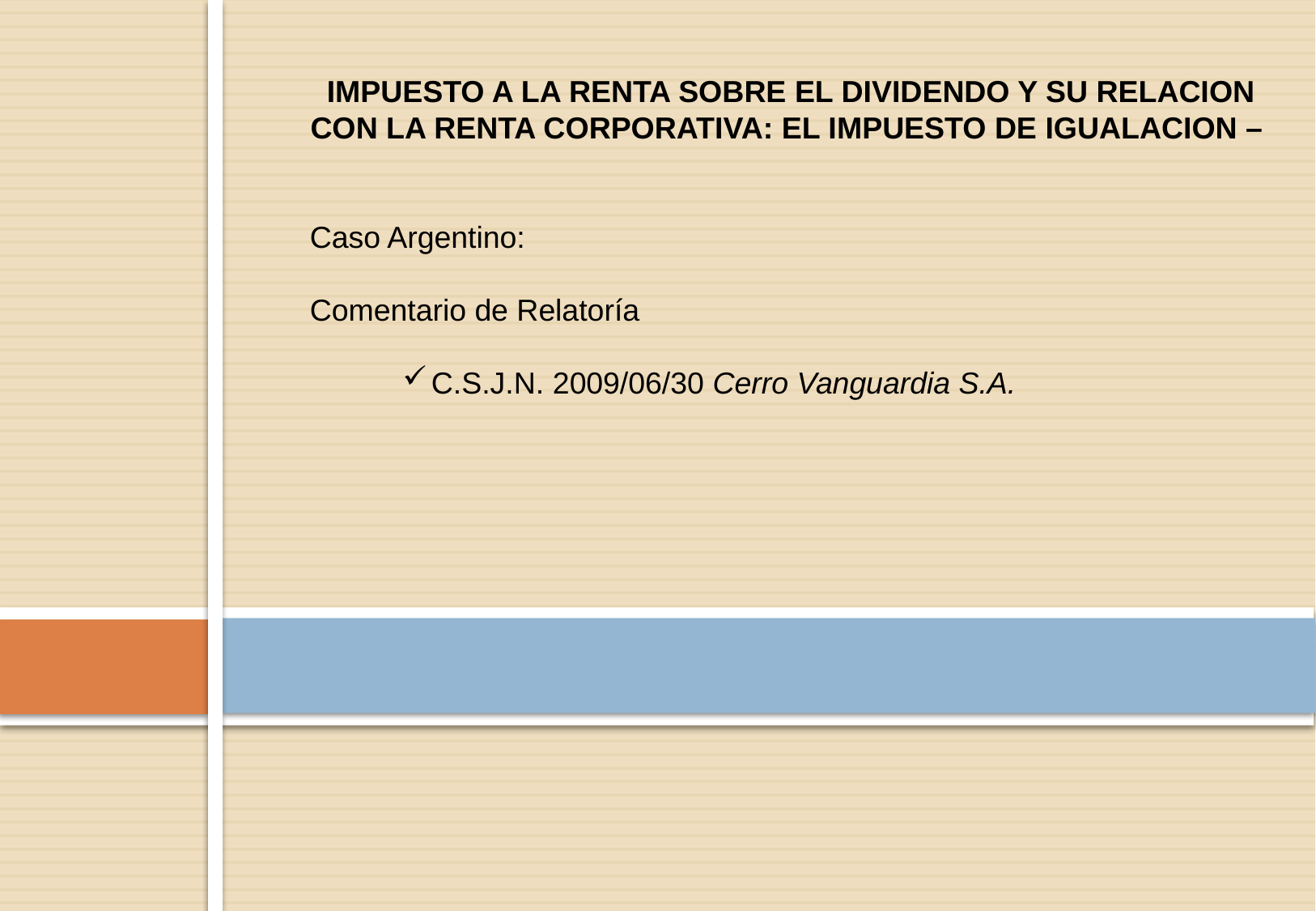

IMPUESTO A LA RENTA SOBRE EL DIVIDENDO Y SU RELACION CON LA RENTA CORPORATIVA: EL IMPUESTO DE IGUALACION –

Caso Argentino:

Comentario de Relatoría

C.S.J.N. 2009/06/30 Cerro Vanguardia S.A.

#